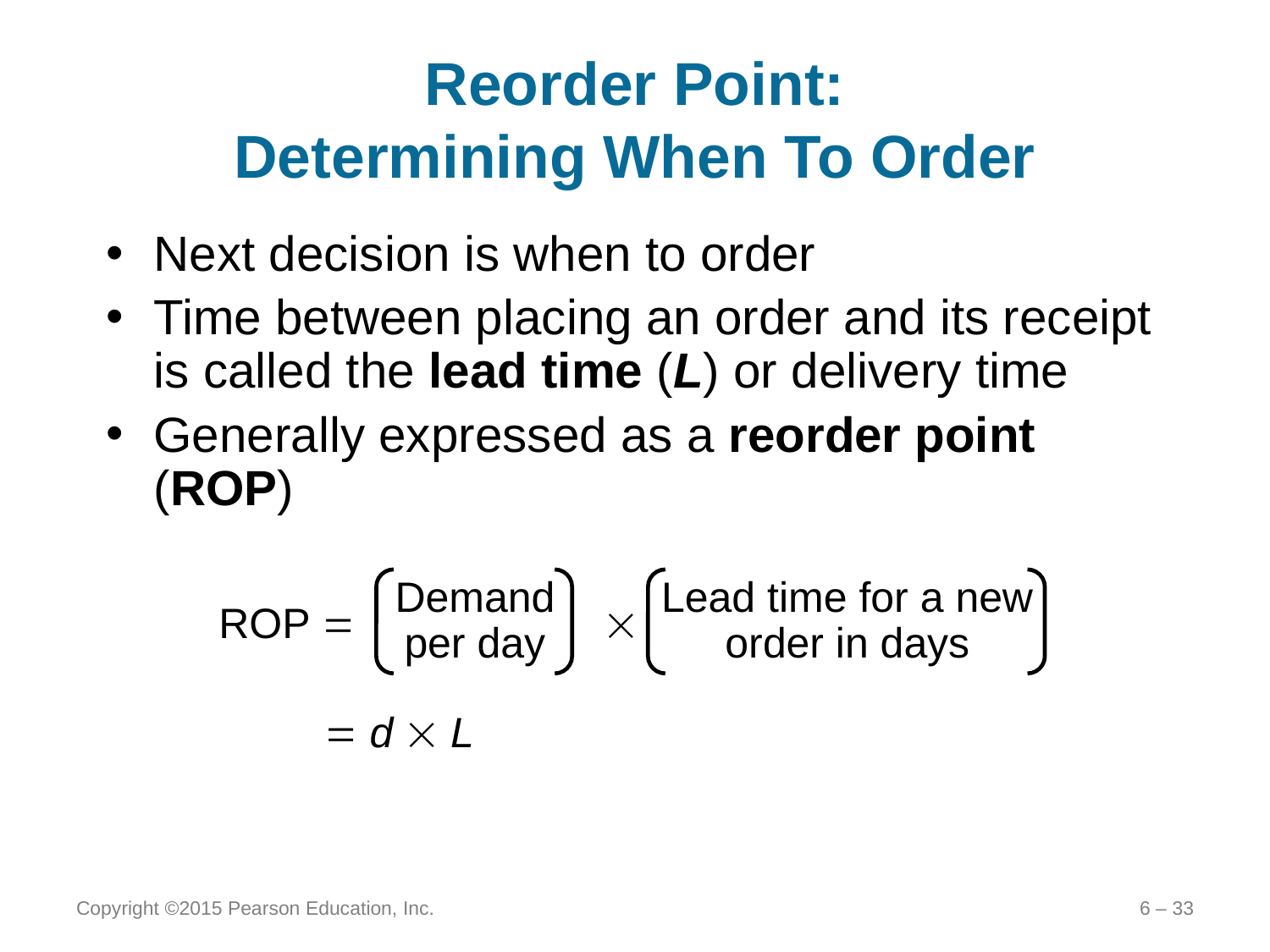

# Reorder Point: Determining When To Order
Next decision is when to order
Time between placing an order and its receipt is called the lead time (L) or delivery time
Generally expressed as a reorder point (ROP)

Demand per day

Lead time for a new order in days

ROP =                     ×
= d × L
Copyright ©2015 Pearson Education, Inc.
6 – 33